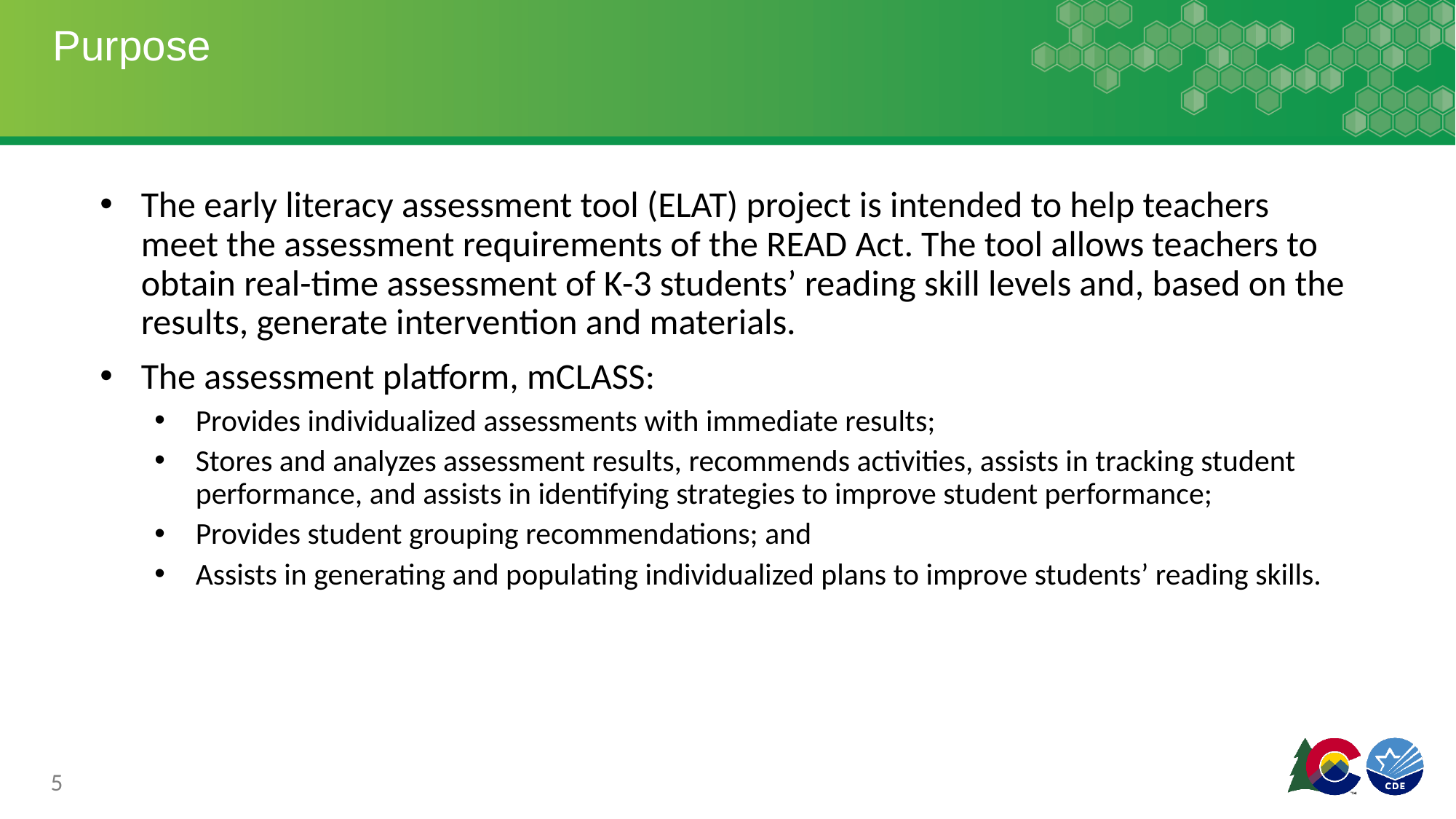

# Purpose
The early literacy assessment tool (ELAT) project is intended to help teachers meet the assessment requirements of the READ Act. The tool allows teachers to obtain real-time assessment of K-3 students’ reading skill levels and, based on the results, generate intervention and materials.
The assessment platform, mCLASS:
Provides individualized assessments with immediate results;
Stores and analyzes assessment results, recommends activities, assists in tracking student performance, and assists in identifying strategies to improve student performance;
Provides student grouping recommendations; and
Assists in generating and populating individualized plans to improve students’ reading skills.
5